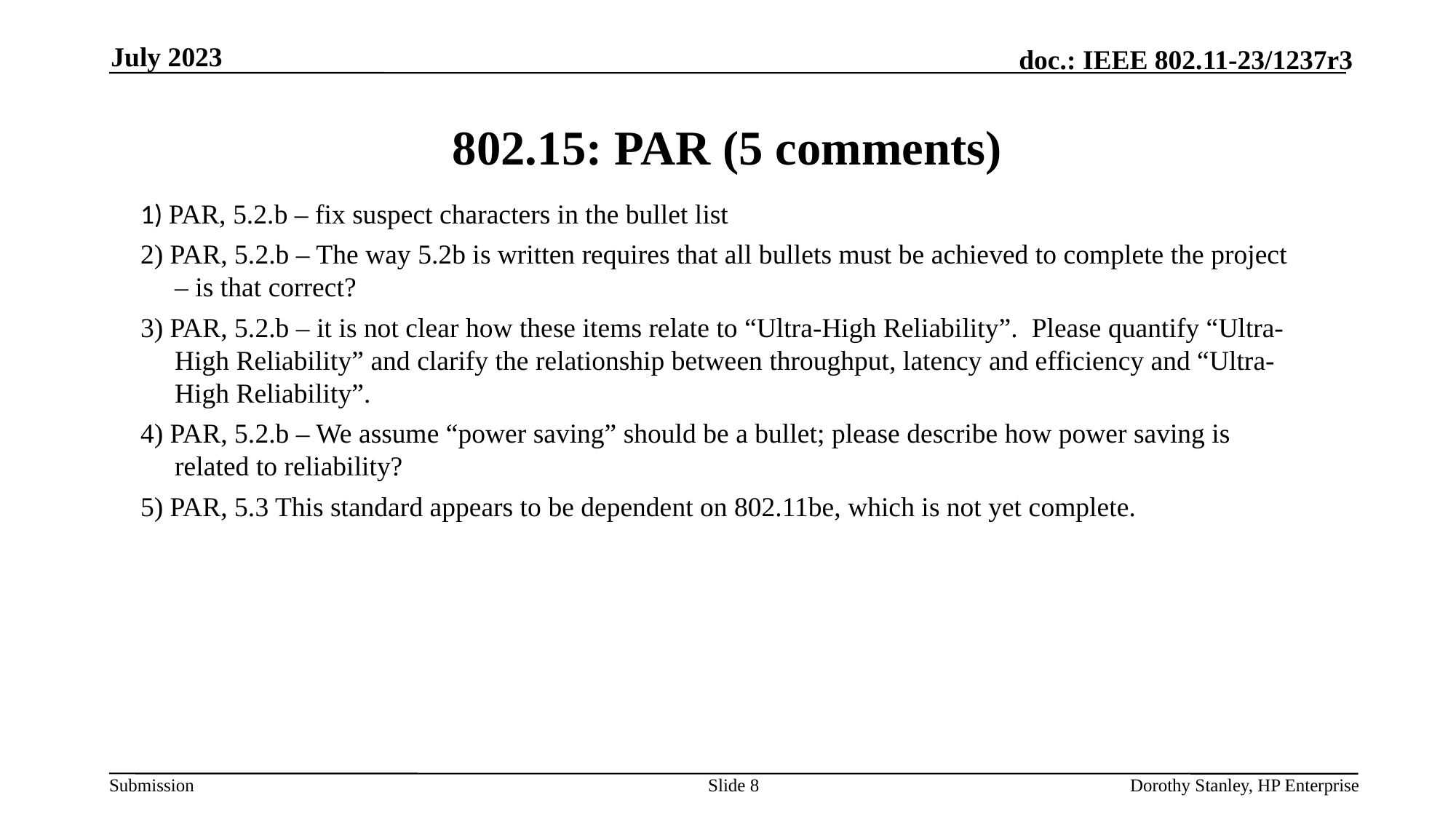

July 2023
# 802.15: PAR (5 comments)
1) PAR, 5.2.b – fix suspect characters in the bullet list
2) PAR, 5.2.b – The way 5.2b is written requires that all bullets must be achieved to complete the project – is that correct?
3) PAR, 5.2.b – it is not clear how these items relate to “Ultra-High Reliability”.  Please quantify “Ultra-High Reliability” and clarify the relationship between throughput, latency and efficiency and “Ultra-High Reliability”.
4) PAR, 5.2.b – We assume “power saving” should be a bullet; please describe how power saving is related to reliability?
5) PAR, 5.3 This standard appears to be dependent on 802.11be, which is not yet complete.

Slide 8
Dorothy Stanley, HP Enterprise